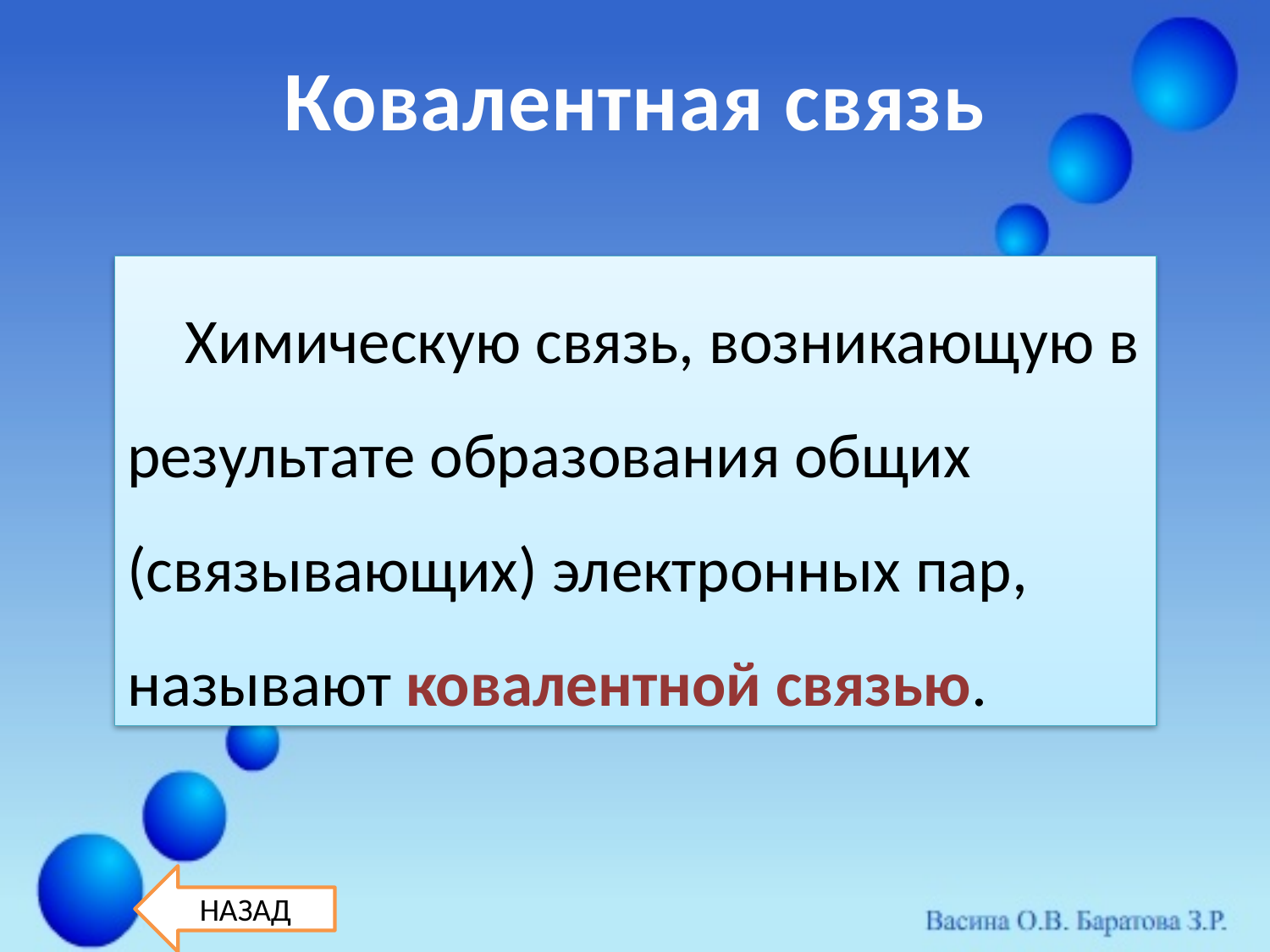

Ковалентная связь
    Химическую связь, возникающую в результате образования общих (связывающих) электронных пар, называют ковалентной связью.
НАЗАД